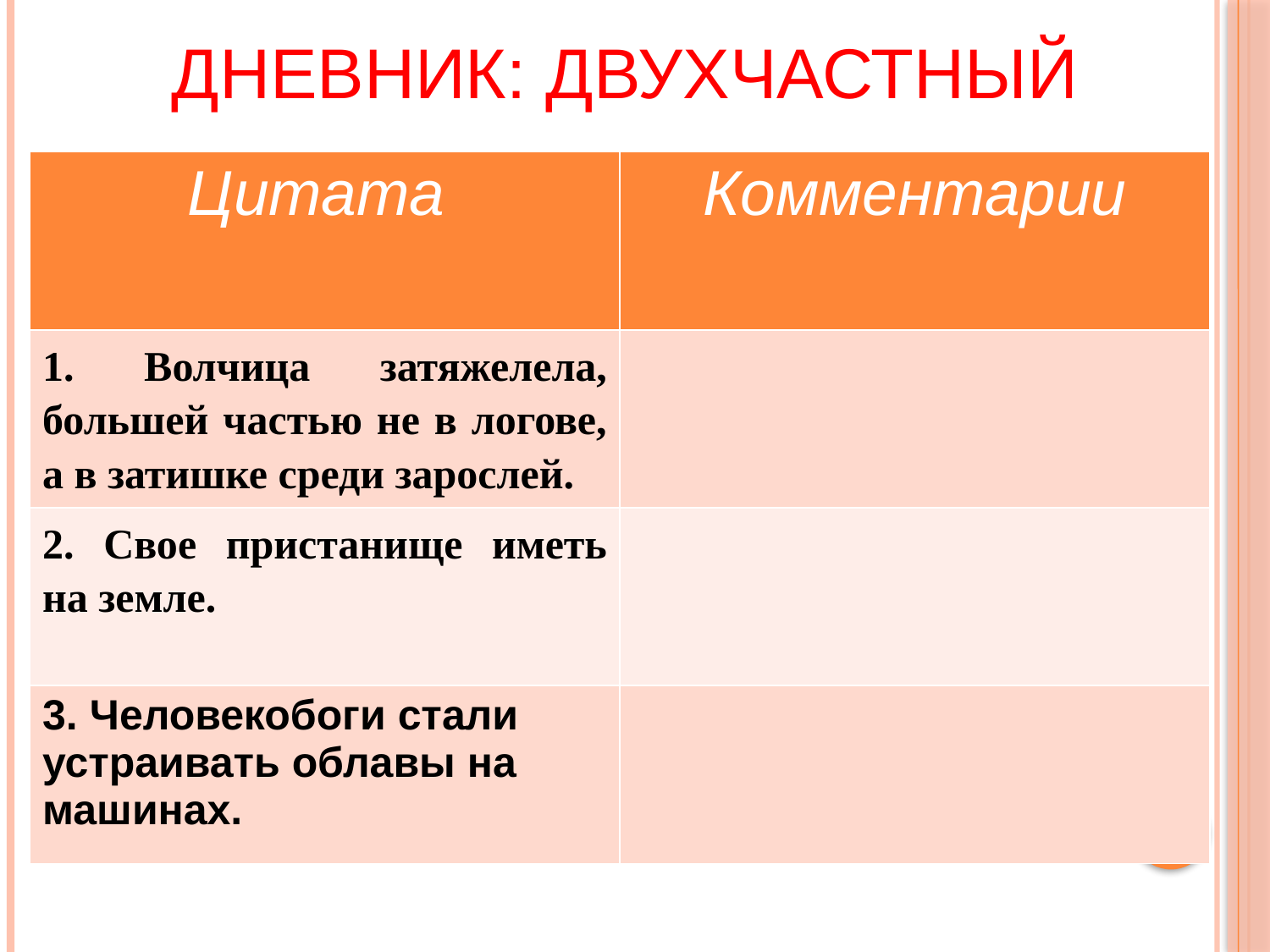

# Дневник: двухчастный
| Цитата | Комментарии |
| --- | --- |
| 1. Волчица затяжелела, большей частью не в логове, а в затишке среди зарослей. |  |
| 2. Свое пристанище иметь на земле. |  |
| 3. Человекобоги стали устраивать облавы на машинах. |  |